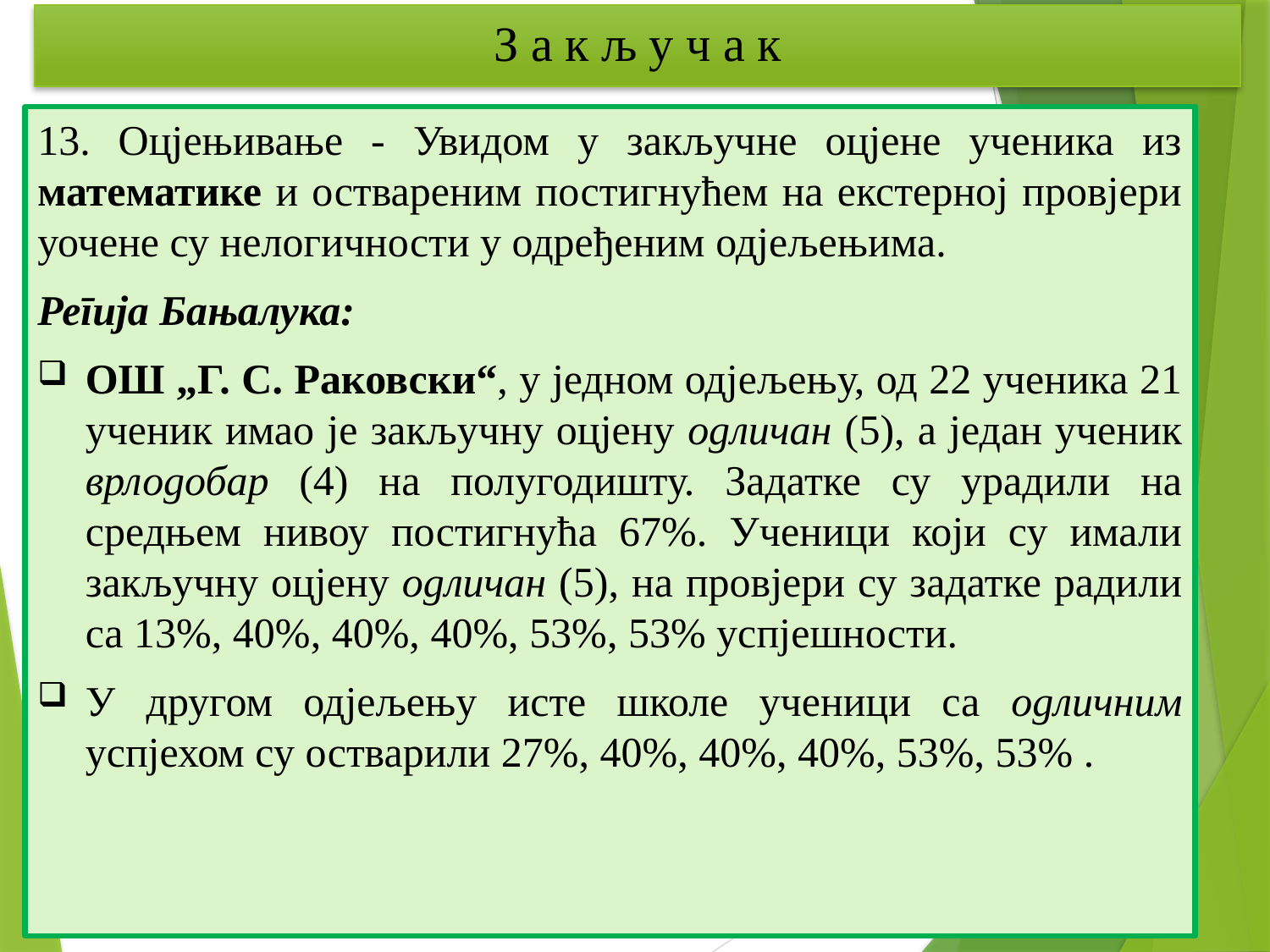

З а к љ у ч а к
#
13. Оцјењивање - Увидом у закључне оцјене ученика из математике и оствареним постигнућем на екстерној провјери уочене су нелогичности у одређеним одјељењима.
Регија Бањалука:
ОШ „Г. С. Раковски“, у једном одјељењу, од 22 ученика 21 ученик имао је закључну оцјену одличан (5), а један ученик врлодобар (4) на полугодишту. Задатке су урадили на средњем нивоу постигнућа 67%. Ученици који су имали закључну оцјену одличан (5), на провјери су задатке радили са 13%, 40%, 40%, 40%, 53%, 53% успјешности.
У другом одјељењу исте школе ученици са одличним успјехом су остварили 27%, 40%, 40%, 40%, 53%, 53% .

34